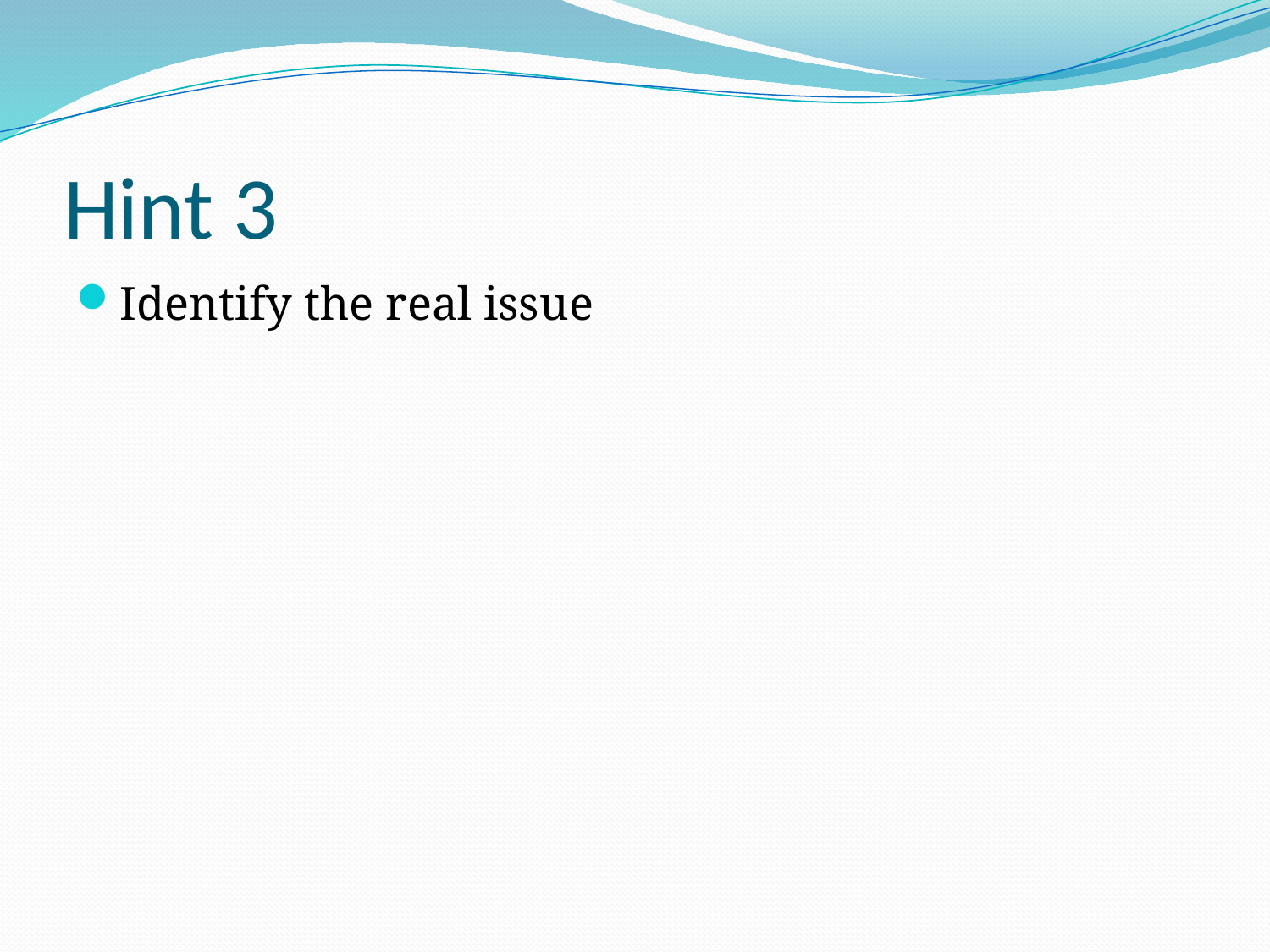

# Hint 3
Identify the real issue